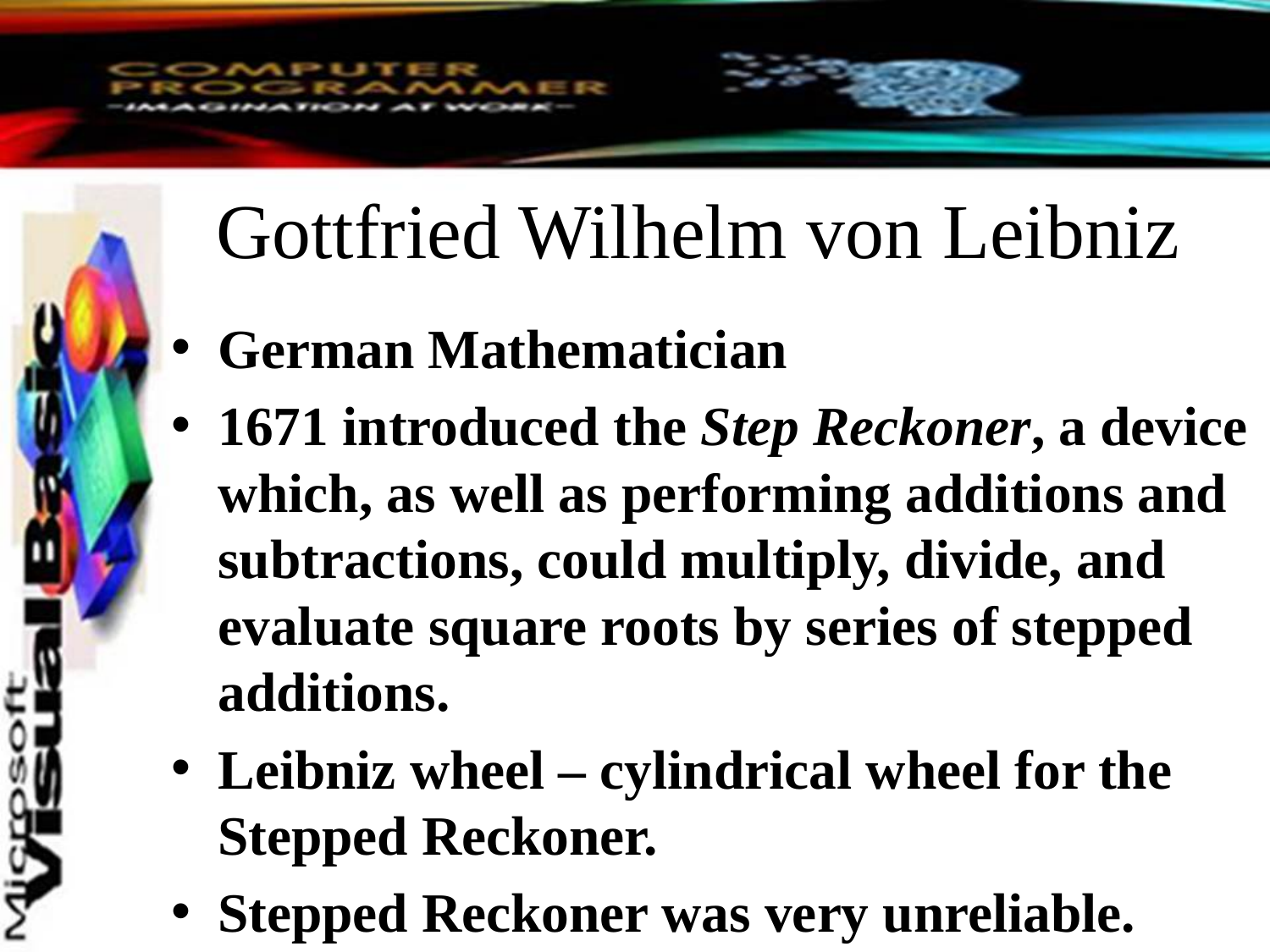

# Gottfried Wilhelm von Leibniz
German Mathematician
1671 introduced the Step Reckoner, a device which, as well as performing additions and subtractions, could multiply, divide, and evaluate square roots by series of stepped additions.
Leibniz wheel – cylindrical wheel for the  Stepped Reckoner.
Stepped Reckoner was very unreliable.